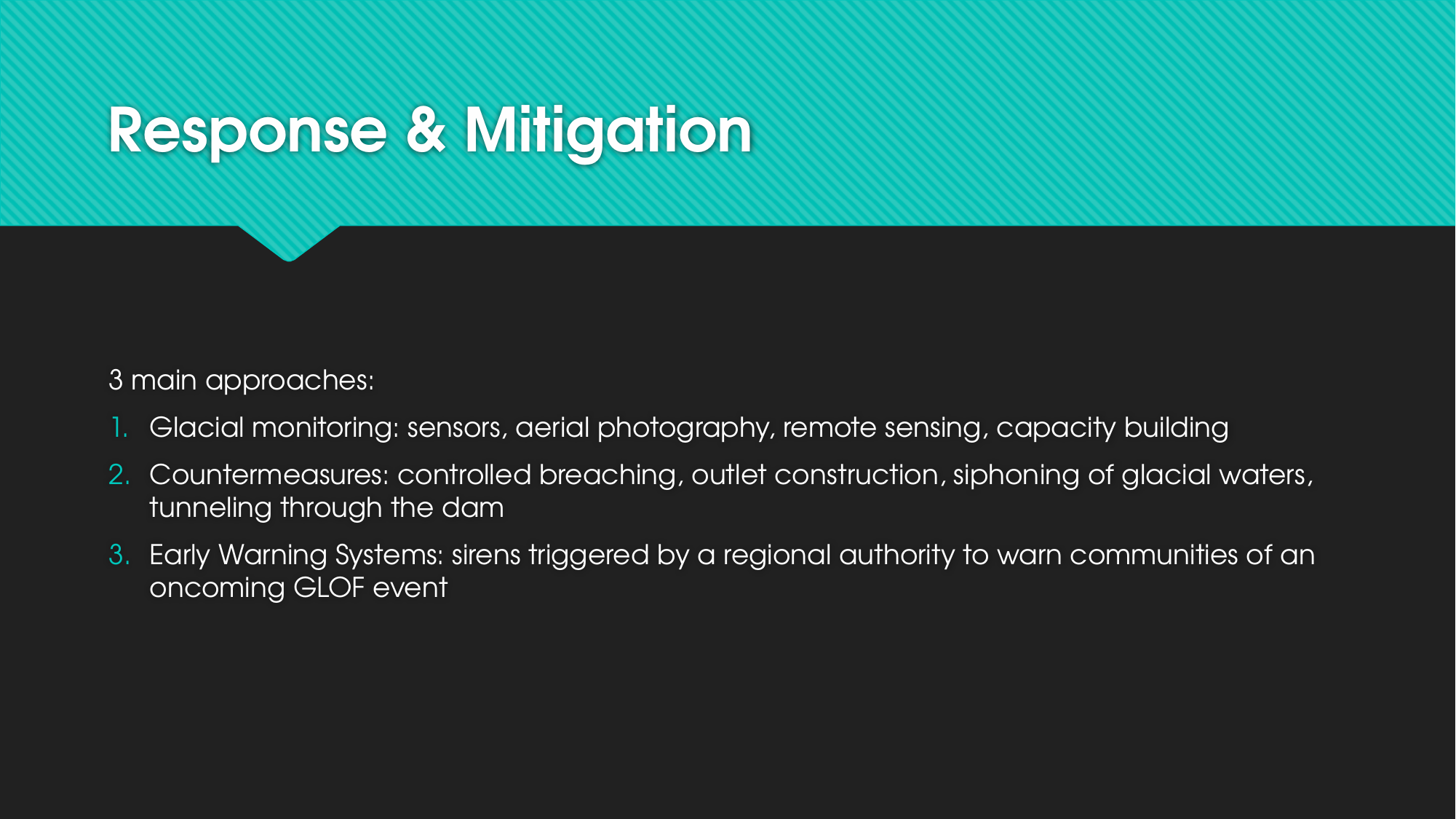

# Response & Mitigation
3 main approaches:
Glacial monitoring: sensors, aerial photography, remote sensing, capacity building
Countermeasures: controlled breaching, outlet construction, siphoning of glacial waters, tunneling through the dam
Early Warning Systems: sirens triggered by a regional authority to warn communities of an oncoming GLOF event